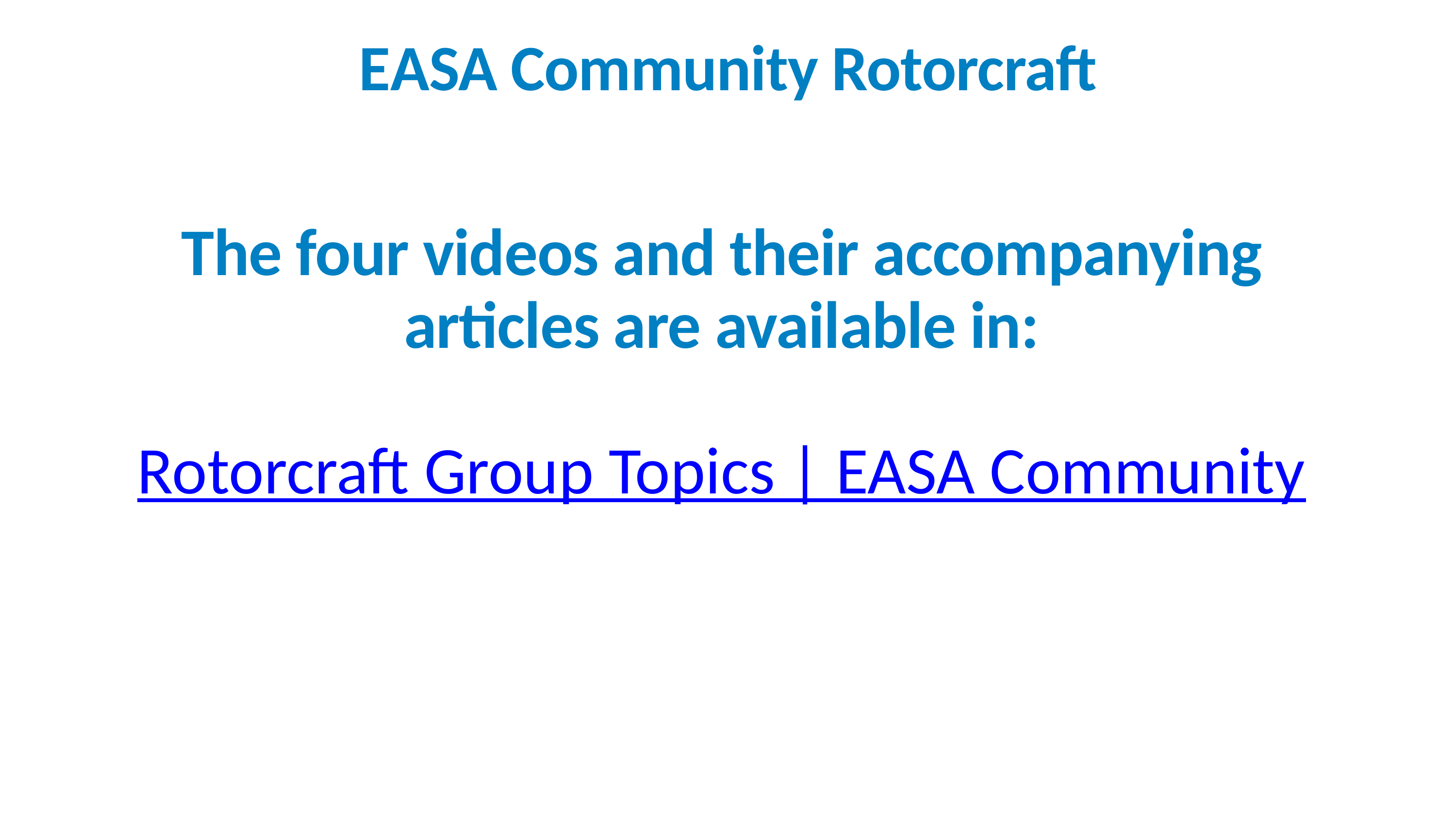

EASA Community Rotorcraft
The four videos and their accompanying articles are available in:

Rotorcraft Group Topics | EASA Community